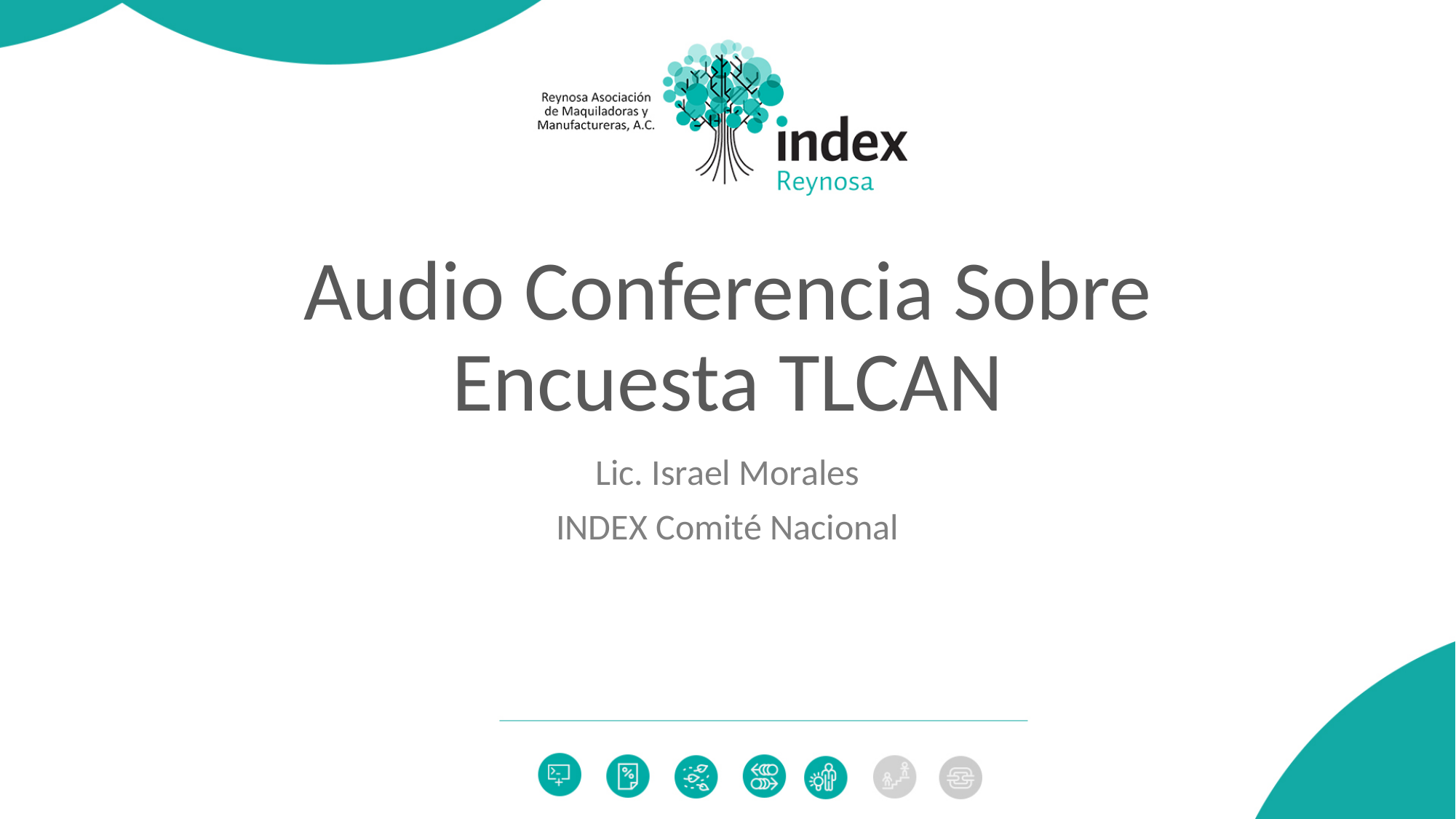

# Audio Conferencia Sobre Encuesta TLCAN
Lic. Israel Morales
INDEX Comité Nacional